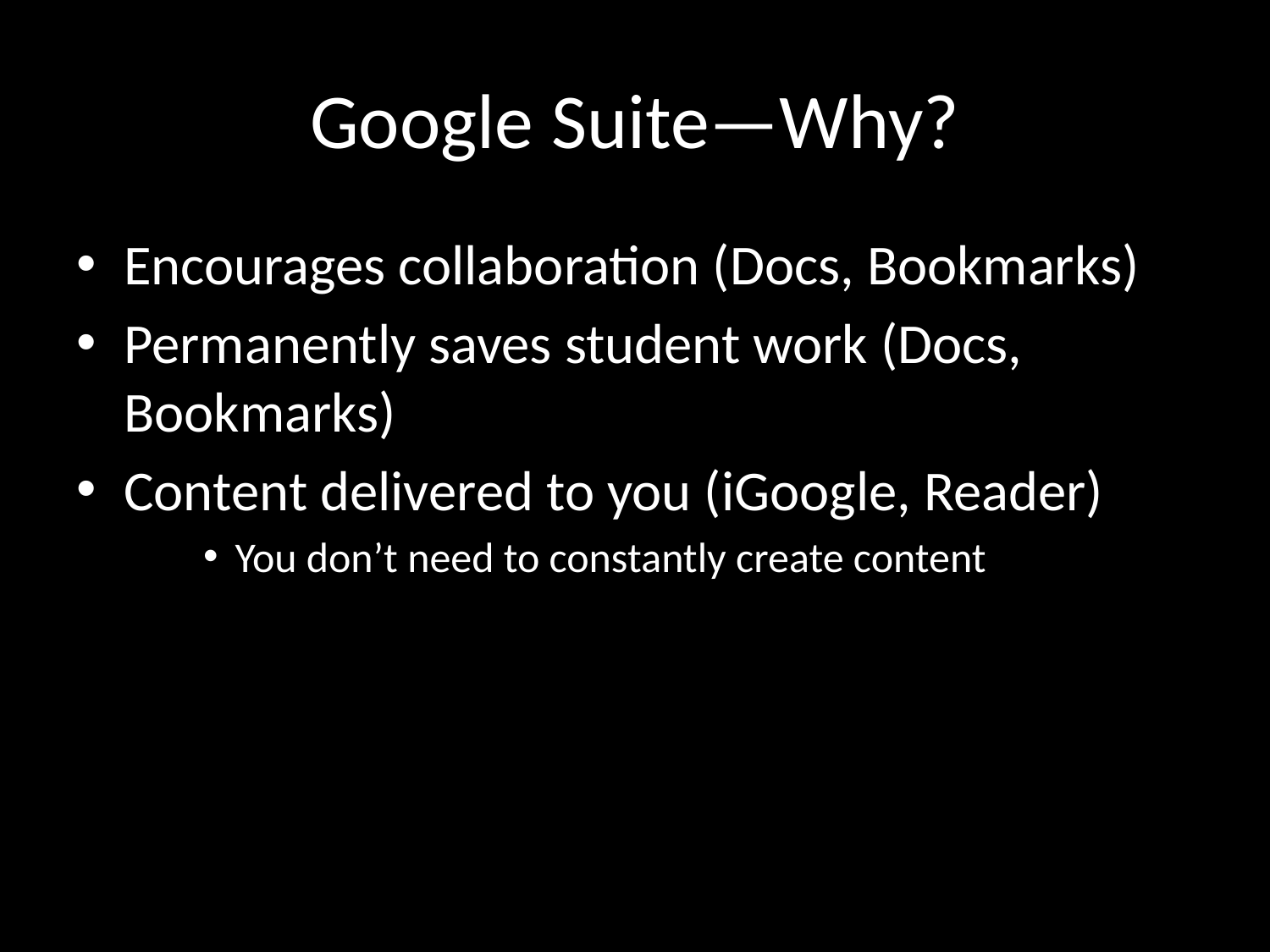

# Google Suite—Why?
Encourages collaboration (Docs, Bookmarks)
Permanently saves student work (Docs, Bookmarks)
Content delivered to you (iGoogle, Reader)
You don’t need to constantly create content